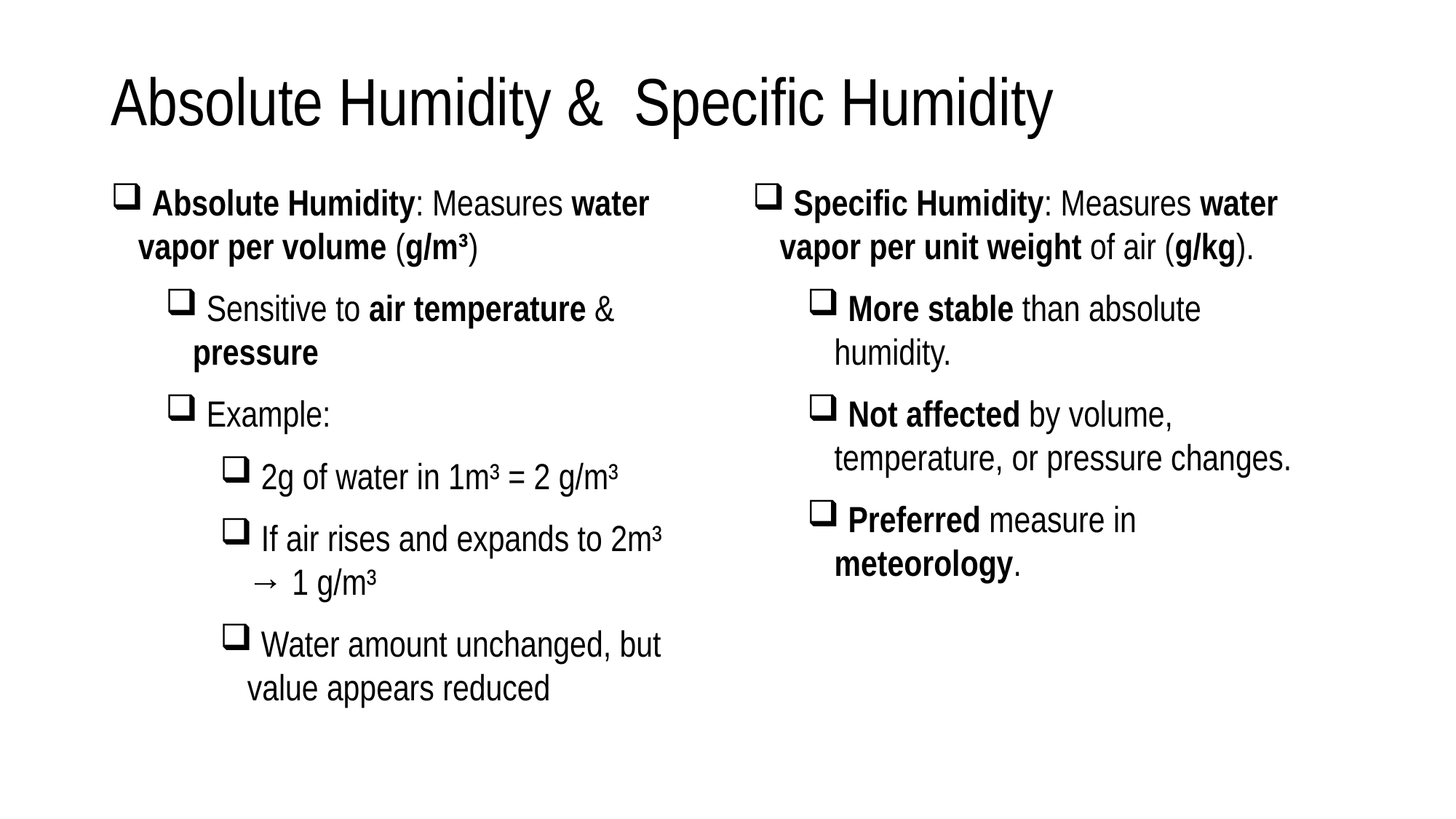

# Absolute Humidity &  Specific Humidity
 Specific Humidity: Measures water vapor per unit weight of air (g/kg).
 More stable than absolute humidity.
 Not affected by volume, temperature, or pressure changes.
 Preferred measure in meteorology.
 Absolute Humidity: Measures water vapor per volume (g/m³)
 Sensitive to air temperature & pressure
 Example:
 2g of water in 1m³ = 2 g/m³
 If air rises and expands to 2m³ → 1 g/m³
 Water amount unchanged, but value appears reduced